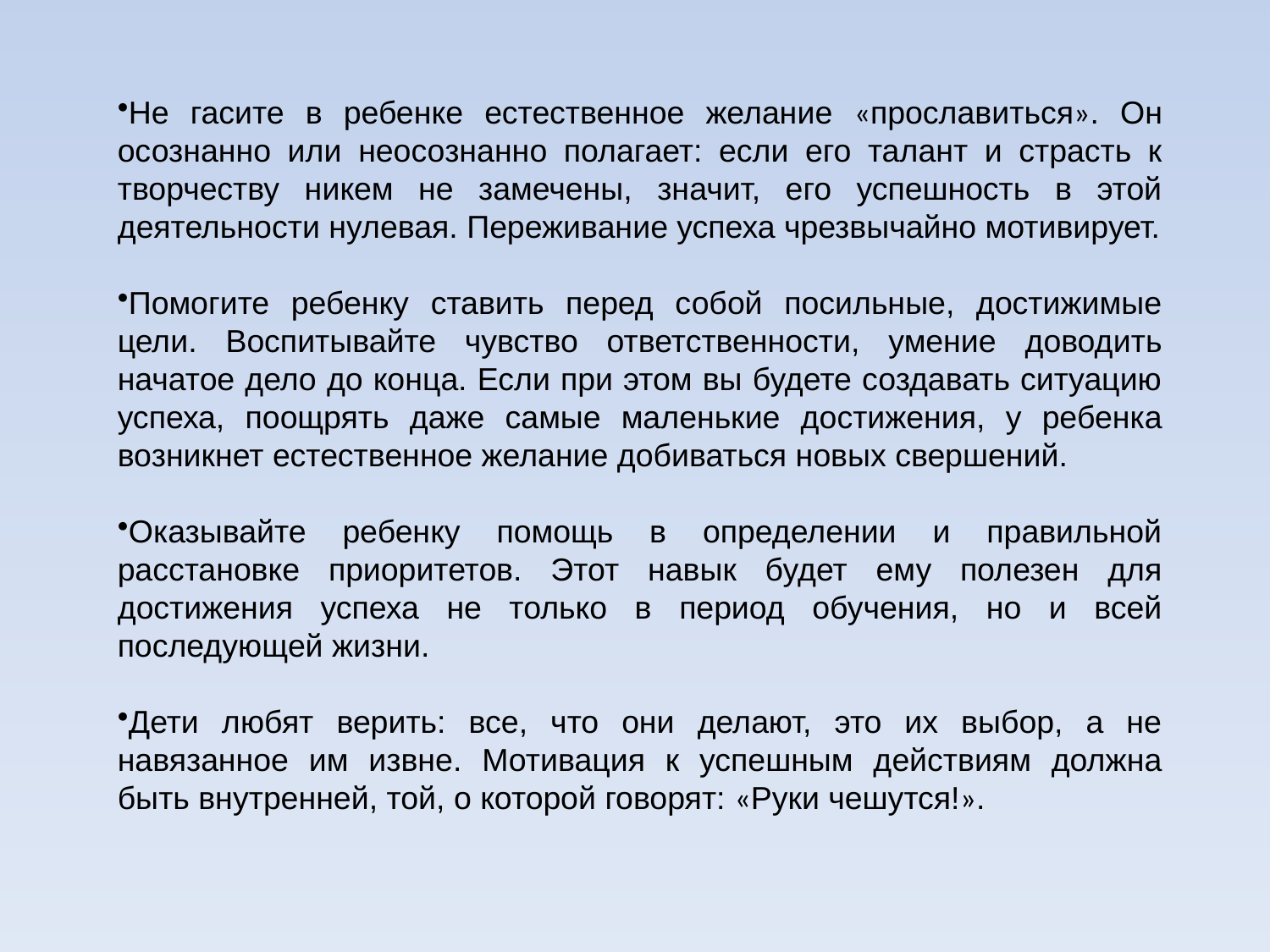

Не гасите в ребенке естественное желание «прославиться». Он осознанно или неосознанно полагает: если его талант и страсть к творчеству никем не замечены, значит, его успешность в этой деятельности нулевая. Переживание успеха чрезвычайно мотивирует.

Помогите ребенку ставить перед собой посильные, достижимые цели. Воспитывайте чувство ответственности, умение доводить начатое дело до конца. Если при этом вы будете создавать ситуацию успеха, поощрять даже самые маленькие достижения, у ребенка возникнет естественное желание добиваться новых свершений.

Оказывайте ребенку помощь в определении и правильной расстановке приоритетов. Этот навык будет ему полезен для достижения успеха не только в период обучения, но и всей последующей жизни.

Дети любят верить: все, что они делают, это их выбор, а не навязанное им извне. Мотивация к успешным действиям должна быть внутренней, той, о которой говорят: «Руки чешутся!».